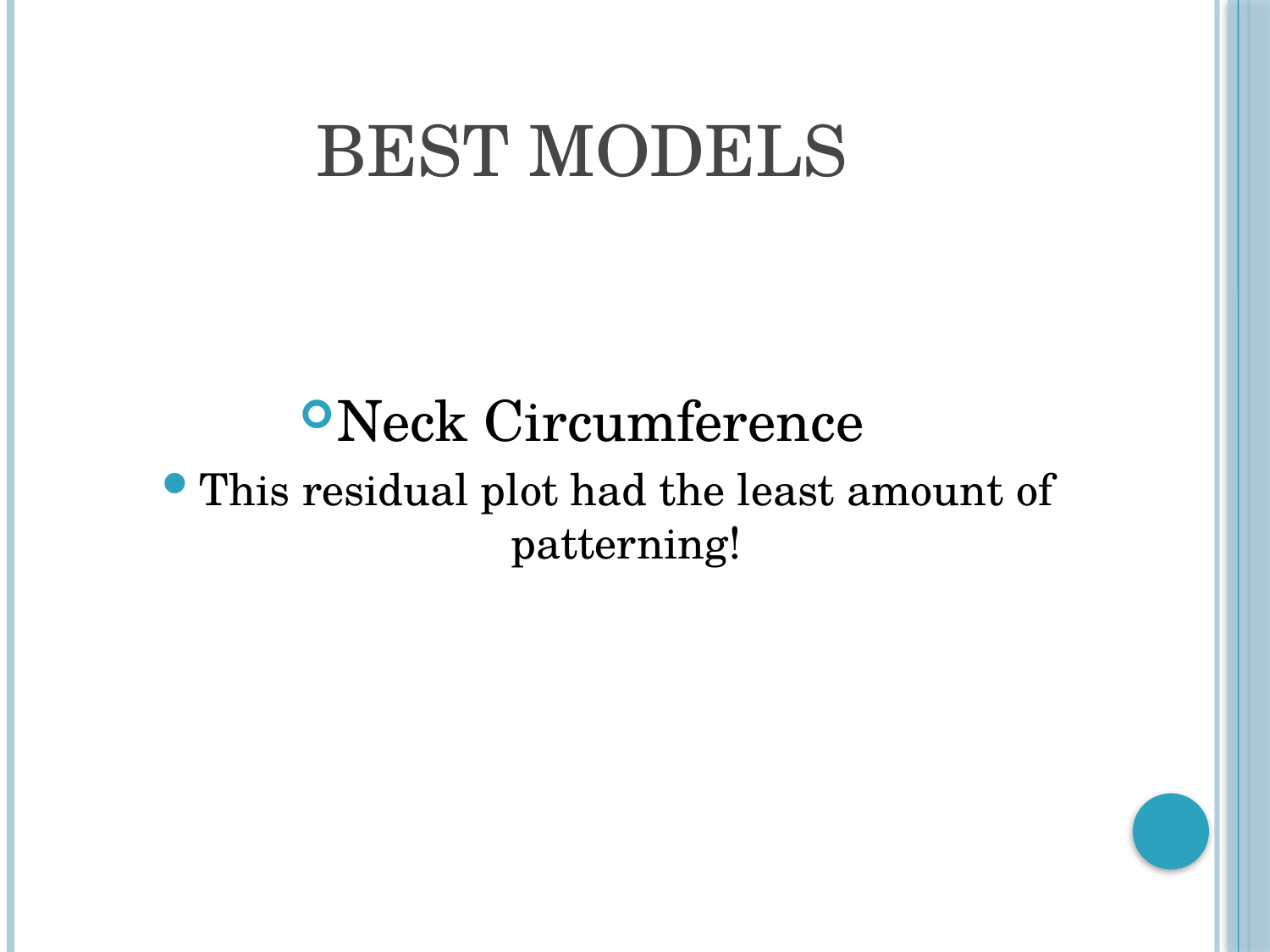

# Best Models

Neck Circumference
This residual plot had the least amount of patterning!